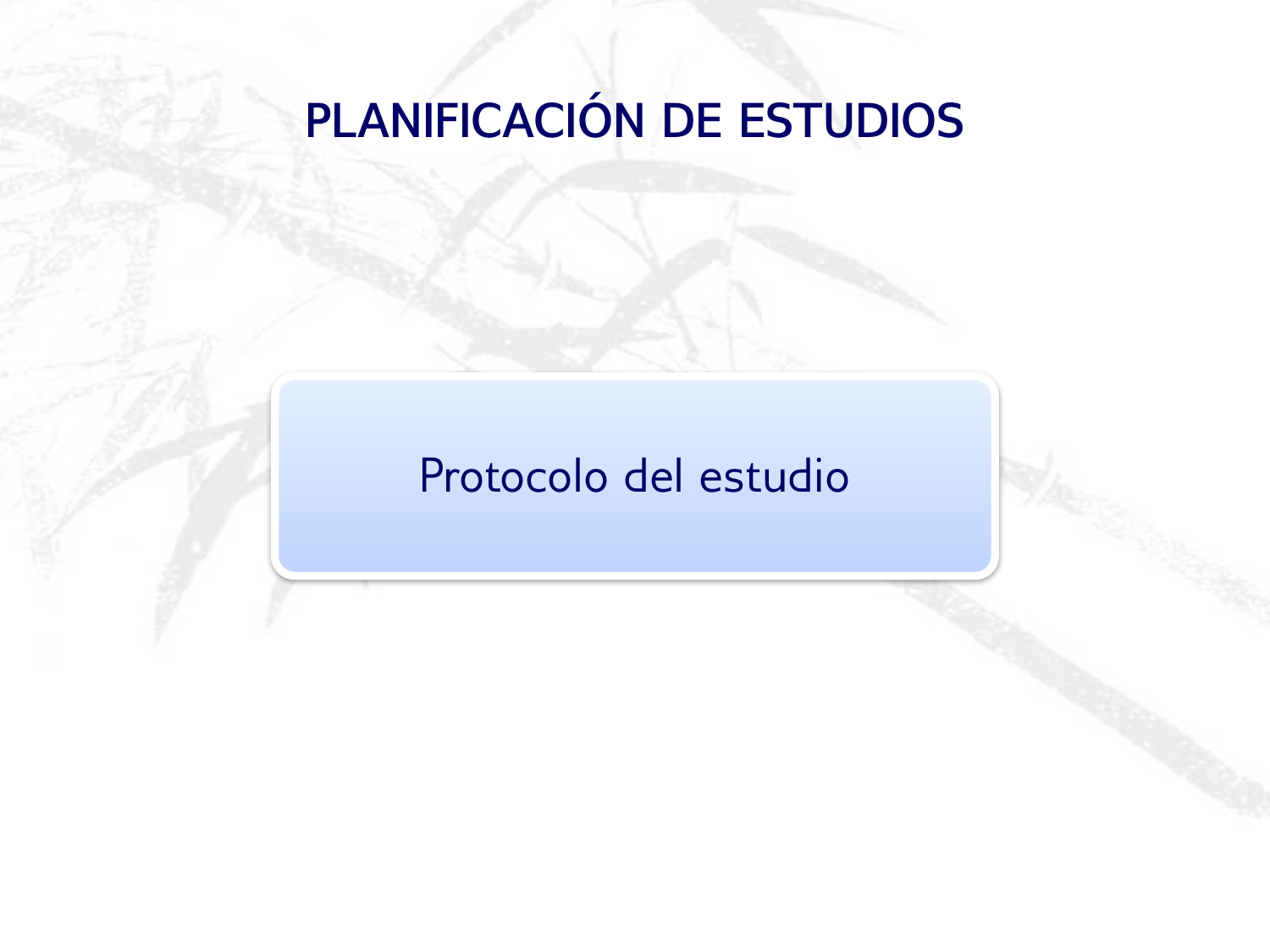

# PLANIFICACIÓN DE ESTUDIOS
Protocolo del estudio